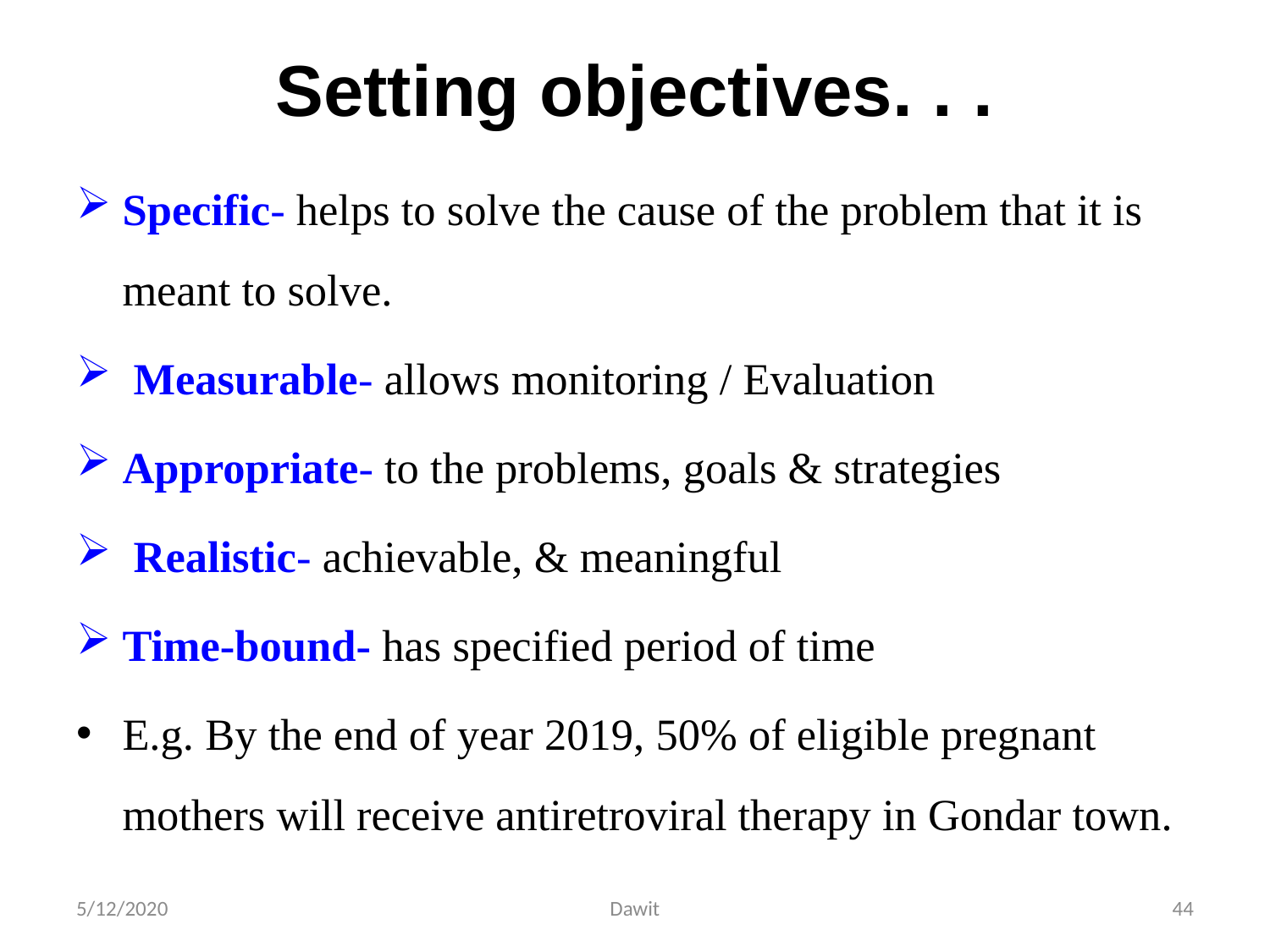

# Setting objectives. . .
Specific- helps to solve the cause of the problem that it is meant to solve.
 Measurable- allows monitoring / Evaluation
Appropriate- to the problems, goals & strategies
 Realistic- achievable, & meaningful
Time-bound- has specified period of time
E.g. By the end of year 2019, 50% of eligible pregnant mothers will receive antiretroviral therapy in Gondar town.
5/12/2020
Dawit
44